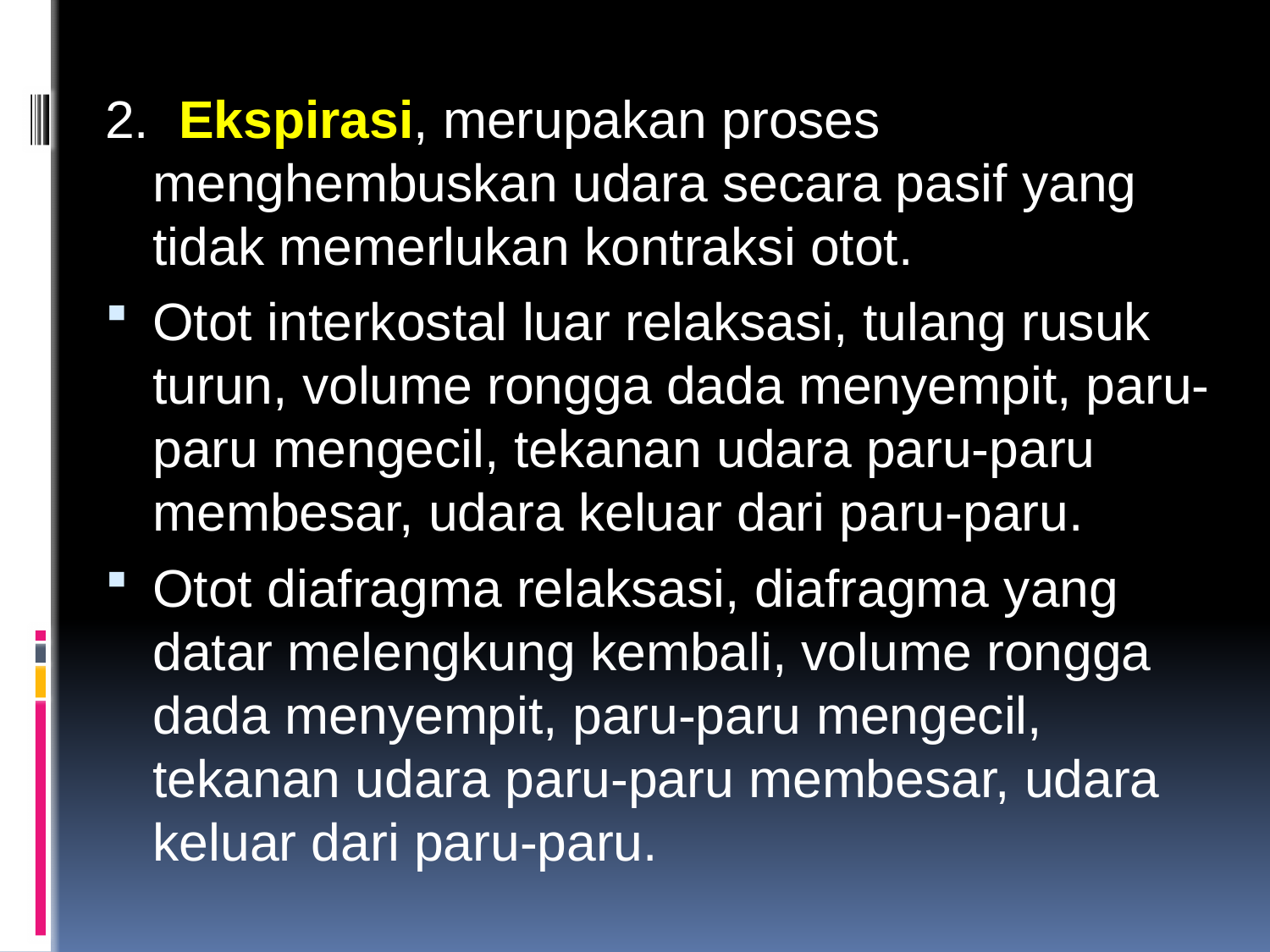

2.  Ekspirasi, merupakan proses menghembuskan udara secara pasif yang tidak memerlukan kontraksi otot.
Otot interkostal luar relaksasi, tulang rusuk turun, volume rongga dada menyempit, paru-paru mengecil, tekanan udara paru-paru membesar, udara keluar dari paru-paru.
Otot diafragma relaksasi, diafragma yang datar melengkung kembali, volume rongga dada menyempit, paru-paru mengecil, tekanan udara paru-paru membesar, udara keluar dari paru-paru.